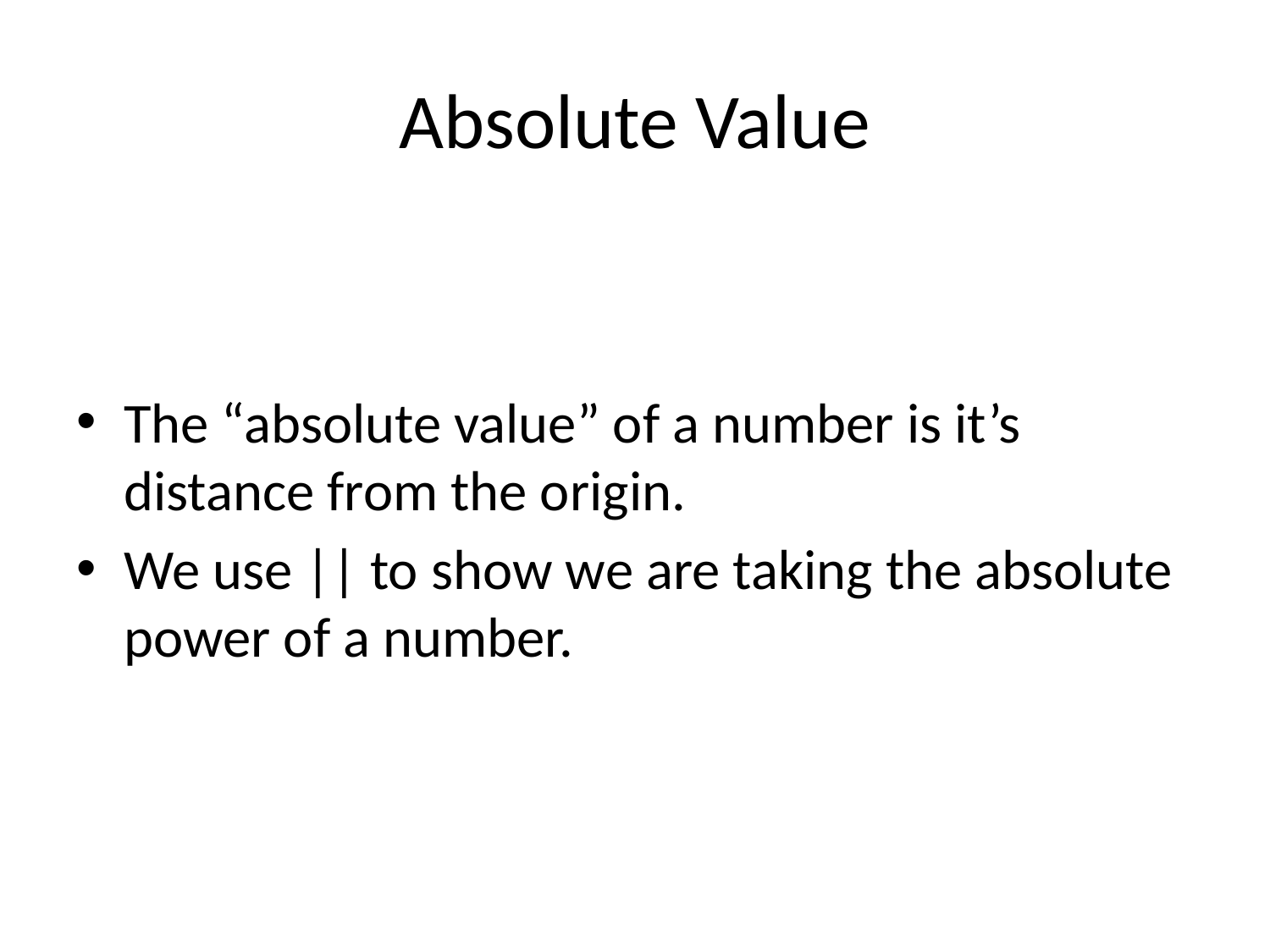

# Absolute Value

The “absolute value” of a number is it’s distance from the origin.
We use || to show we are taking the absolute power of a number.